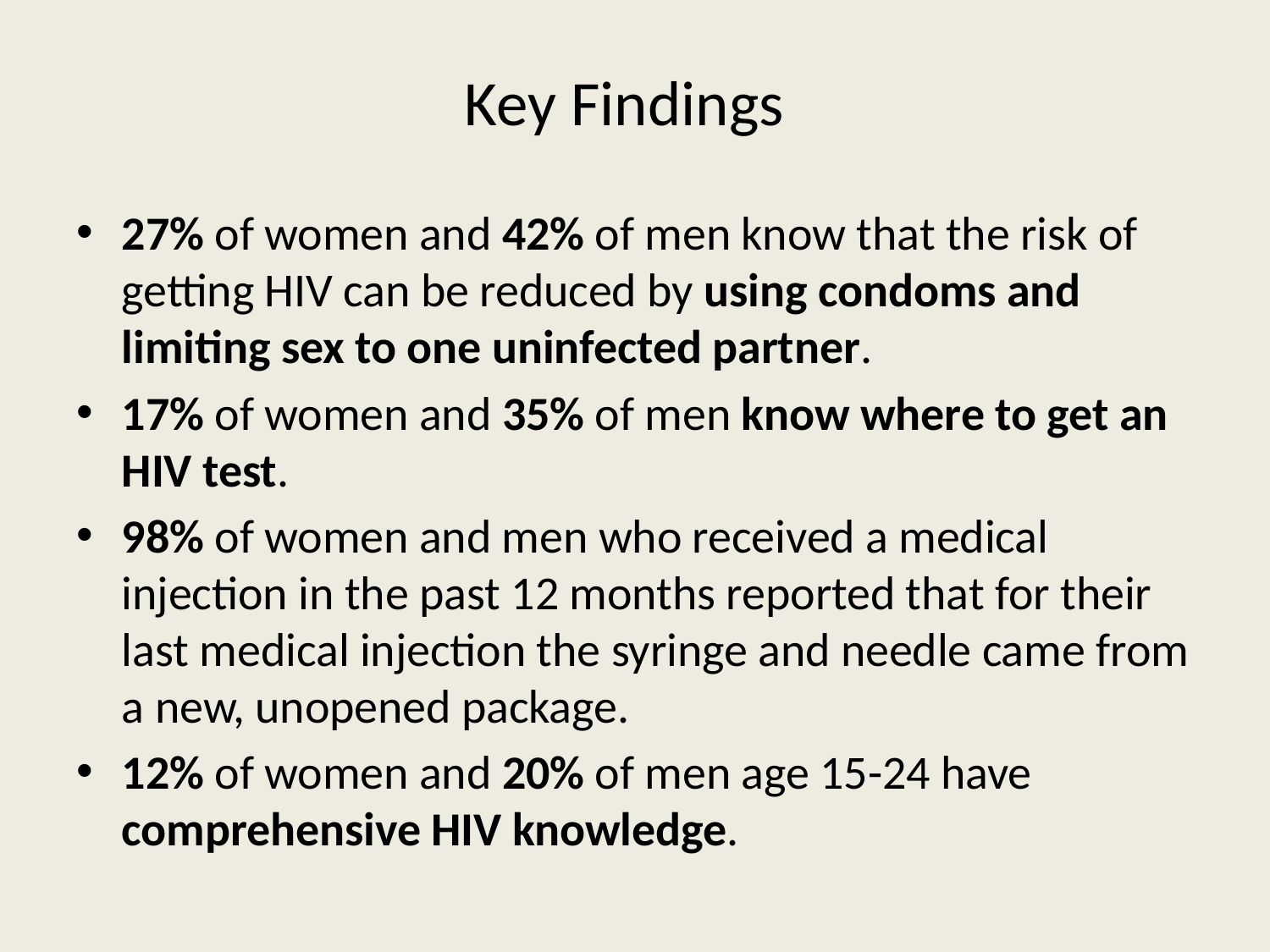

# Key Findings
27% of women and 42% of men know that the risk of getting HIV can be reduced by using condoms and limiting sex to one uninfected partner.
17% of women and 35% of men know where to get an HIV test.
98% of women and men who received a medical injection in the past 12 months reported that for their last medical injection the syringe and needle came from a new, unopened package.
12% of women and 20% of men age 15-24 have comprehensive HIV knowledge.